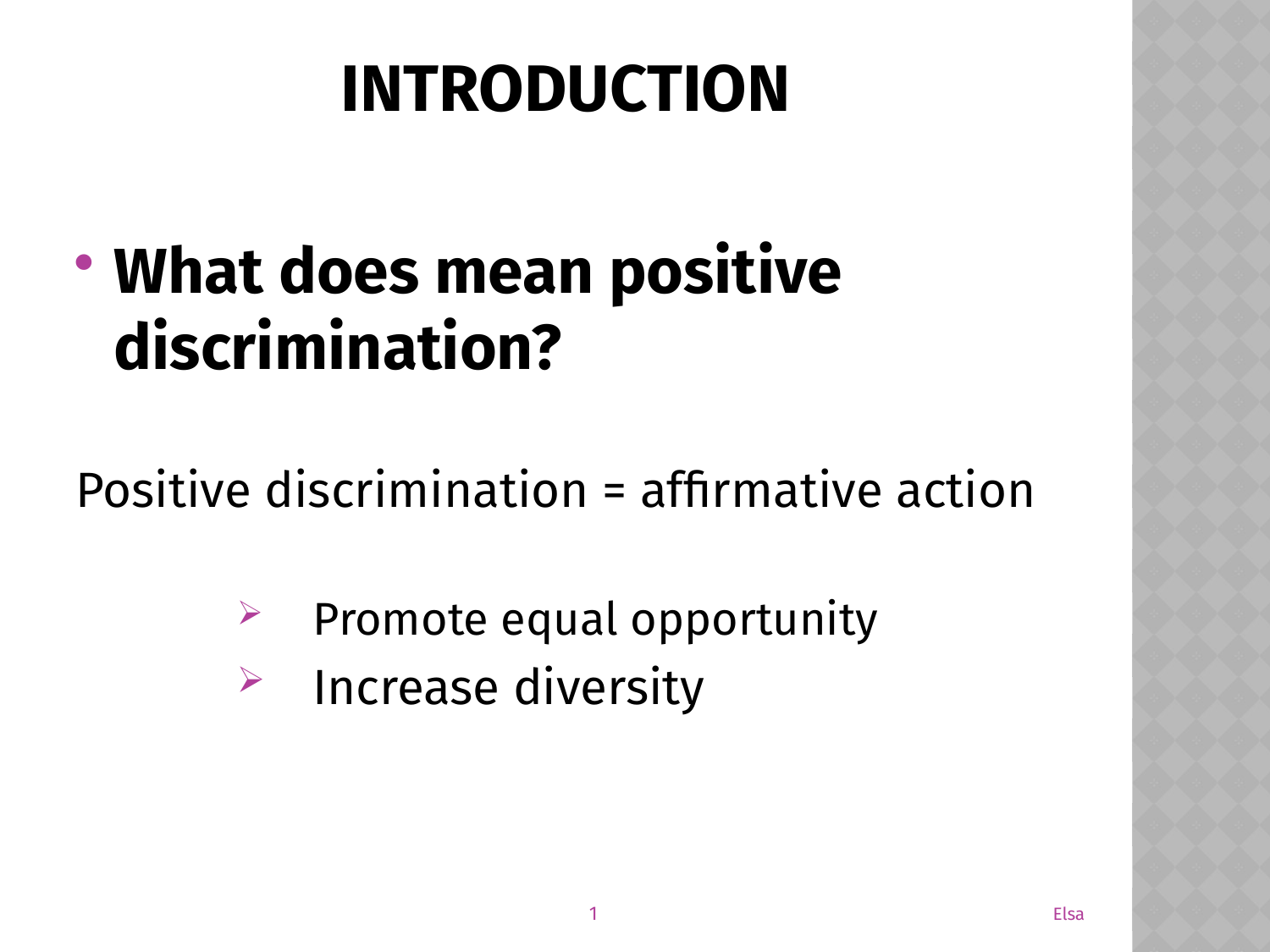

# Introduction
What does mean positive discrimination?

Positive discrimination = affirmative action

Promote equal opportunity
Increase diversity

Elsa
1